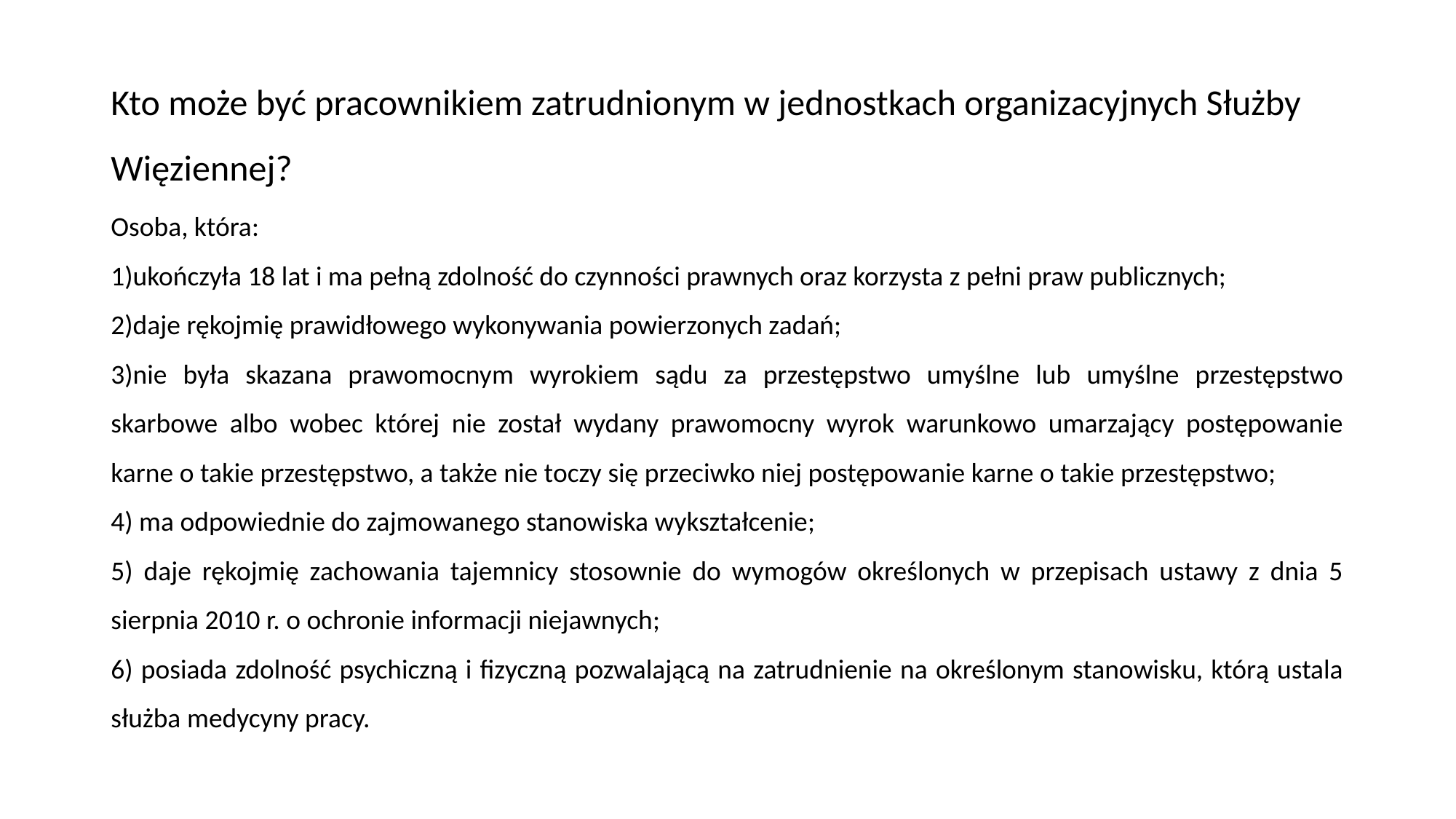

# Kto może być pracownikiem zatrudnionym w jednostkach organizacyjnych Służby Więziennej?
Osoba, która:
ukończyła 18 lat i ma pełną zdolność do czynności prawnych oraz korzysta z pełni praw publicznych;
daje rękojmię prawidłowego wykonywania powierzonych zadań;
nie była skazana prawomocnym wyrokiem sądu za przestępstwo umyślne lub umyślne przestępstwo skarbowe albo wobec której nie został wydany prawomocny wyrok warunkowo umarzający postępowanie karne o takie przestępstwo, a także nie toczy się przeciwko niej postępowanie karne o takie przestępstwo;
4) ma odpowiednie do zajmowanego stanowiska wykształcenie;
5) daje rękojmię zachowania tajemnicy stosownie do wymogów określonych w przepisach ustawy z dnia 5 sierpnia 2010 r. o ochronie informacji niejawnych;
6) posiada zdolność psychiczną i fizyczną pozwalającą na zatrudnienie na określonym stanowisku, którą ustala służba medycyny pracy.